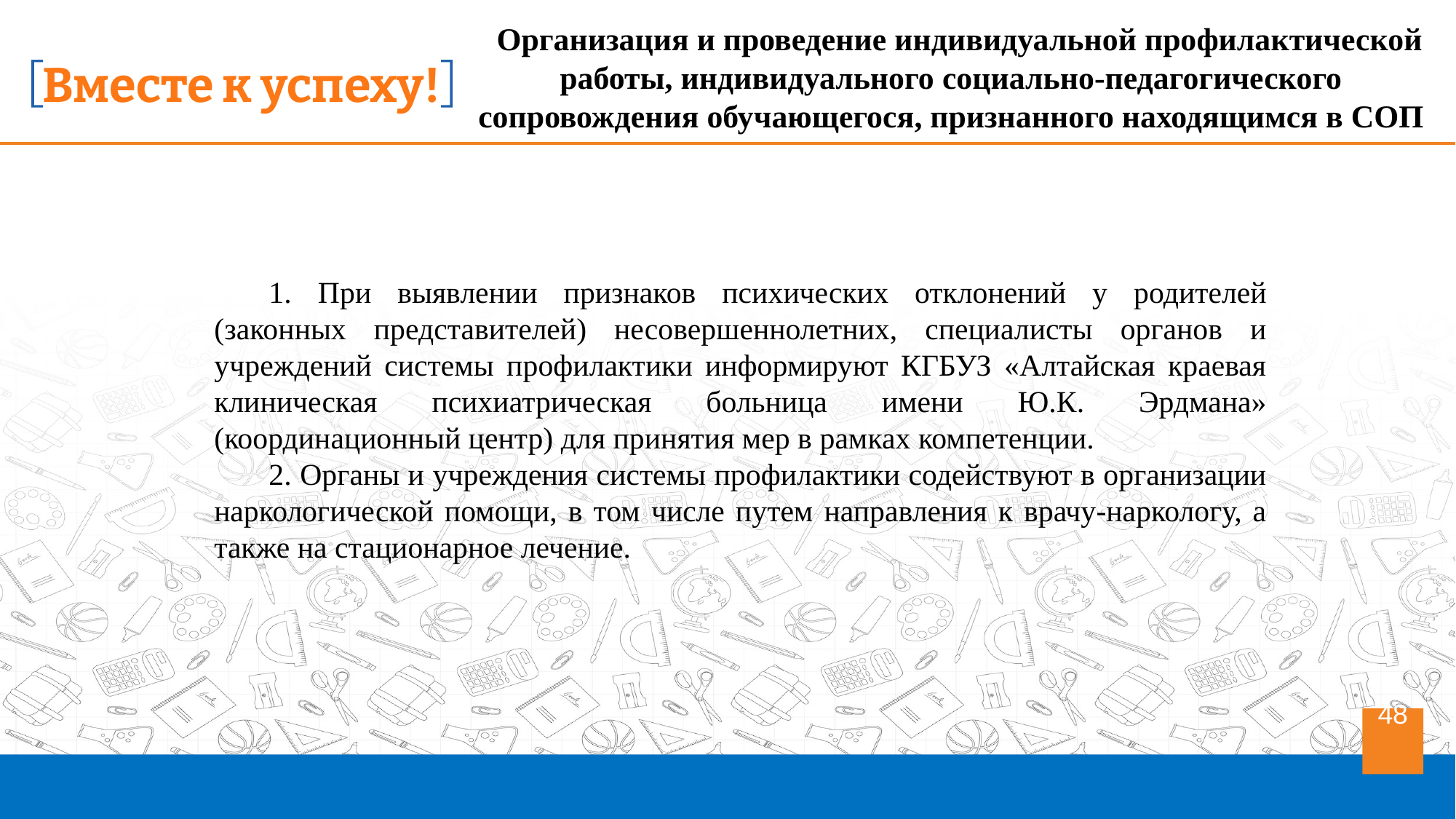

Организация и проведение индивидуальной профилактической работы, индивидуального социально-педагогического сопровождения обучающегося, признанного находящимся в СОП
1. При выявлении признаков психических отклонений у родителей (законных представителей) несовершеннолетних, специалисты органов и учреждений системы профилактики информируют КГБУЗ «Алтайская краевая клиническая психиатрическая больница имени Ю.К. Эрдмана» (координационный центр) для принятия мер в рамках компетенции.
2. Органы и учреждения системы профилактики содействуют в организации наркологической помощи, в том числе путем направления к врачу-наркологу, а также на стационарное лечение.